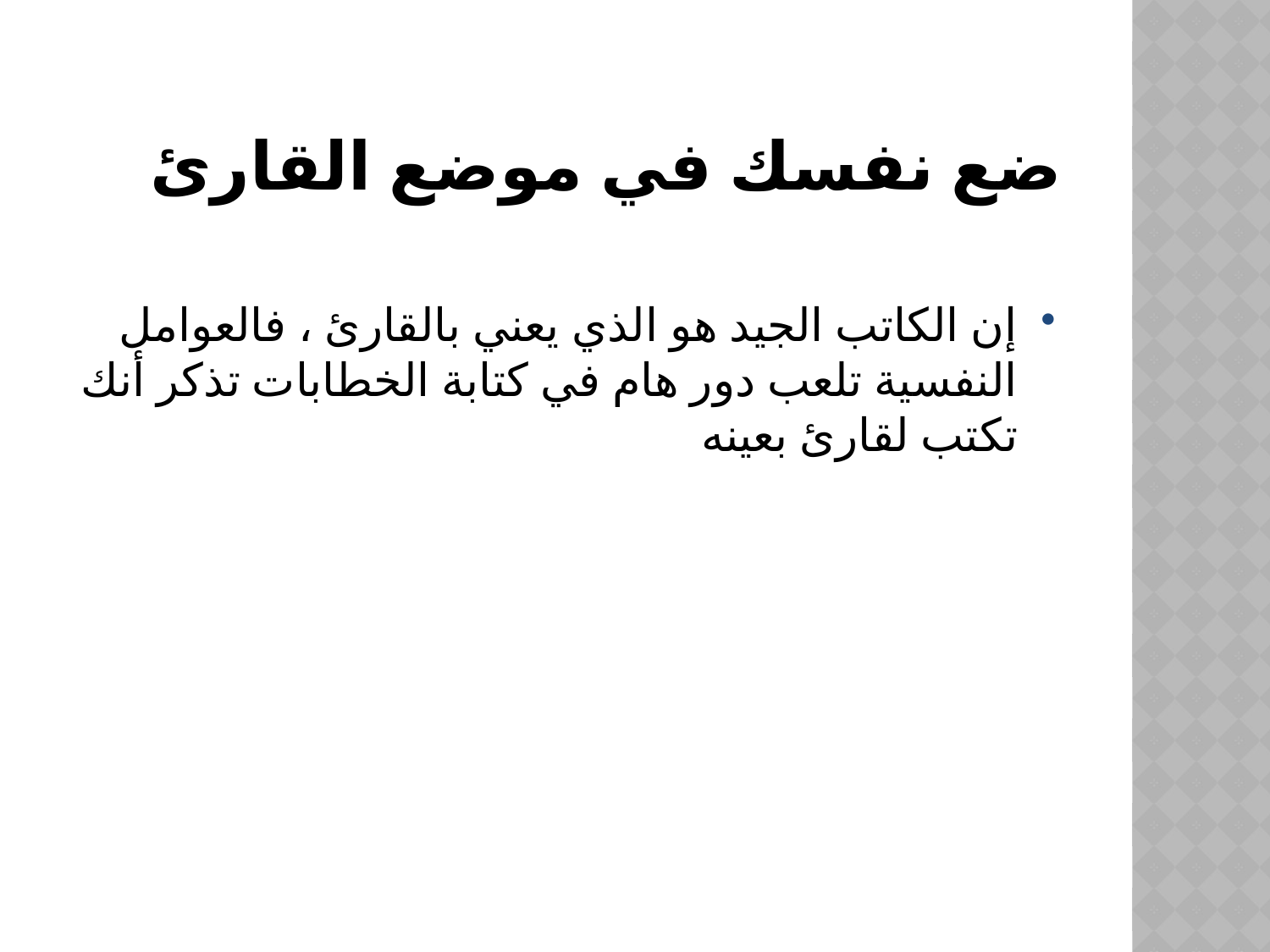

# ضع نفسك في موضع القارئ

إن الكاتب الجيد هو الذي يعني بالقارئ ، فالعوامل النفسية تلعب دور هام في كتابة الخطابات تذكر أنك تكتب لقارئ بعينه